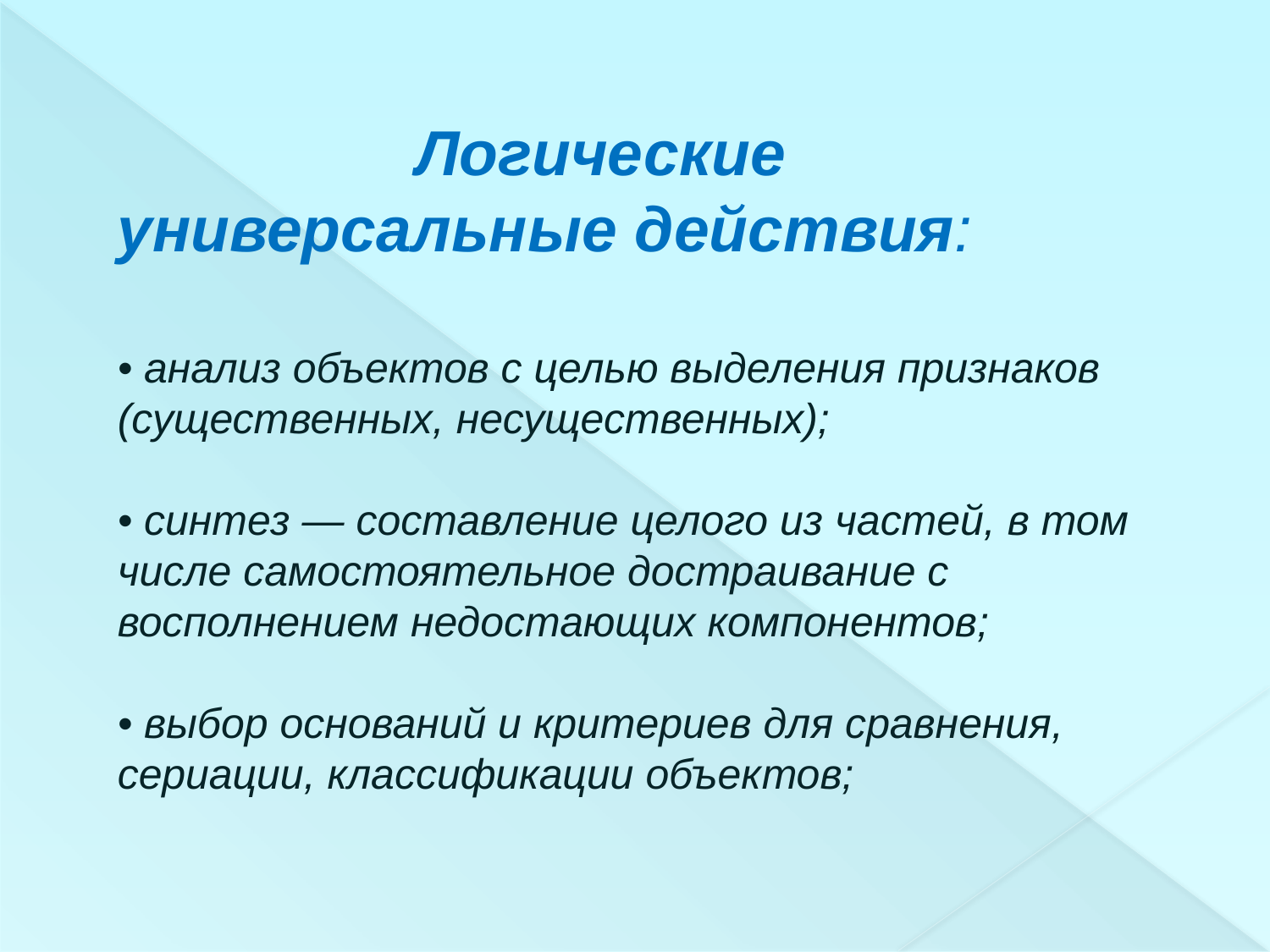

Логические    универсальные действия:

• анализ объектов с целью выделения признаков (существенных, несущественных);

• синтез — составление целого из частей, в том числе самостоятельное достраивание с восполнением недостающих компонентов;

• выбор оснований и критериев для сравнения, сериации, классификации объектов;